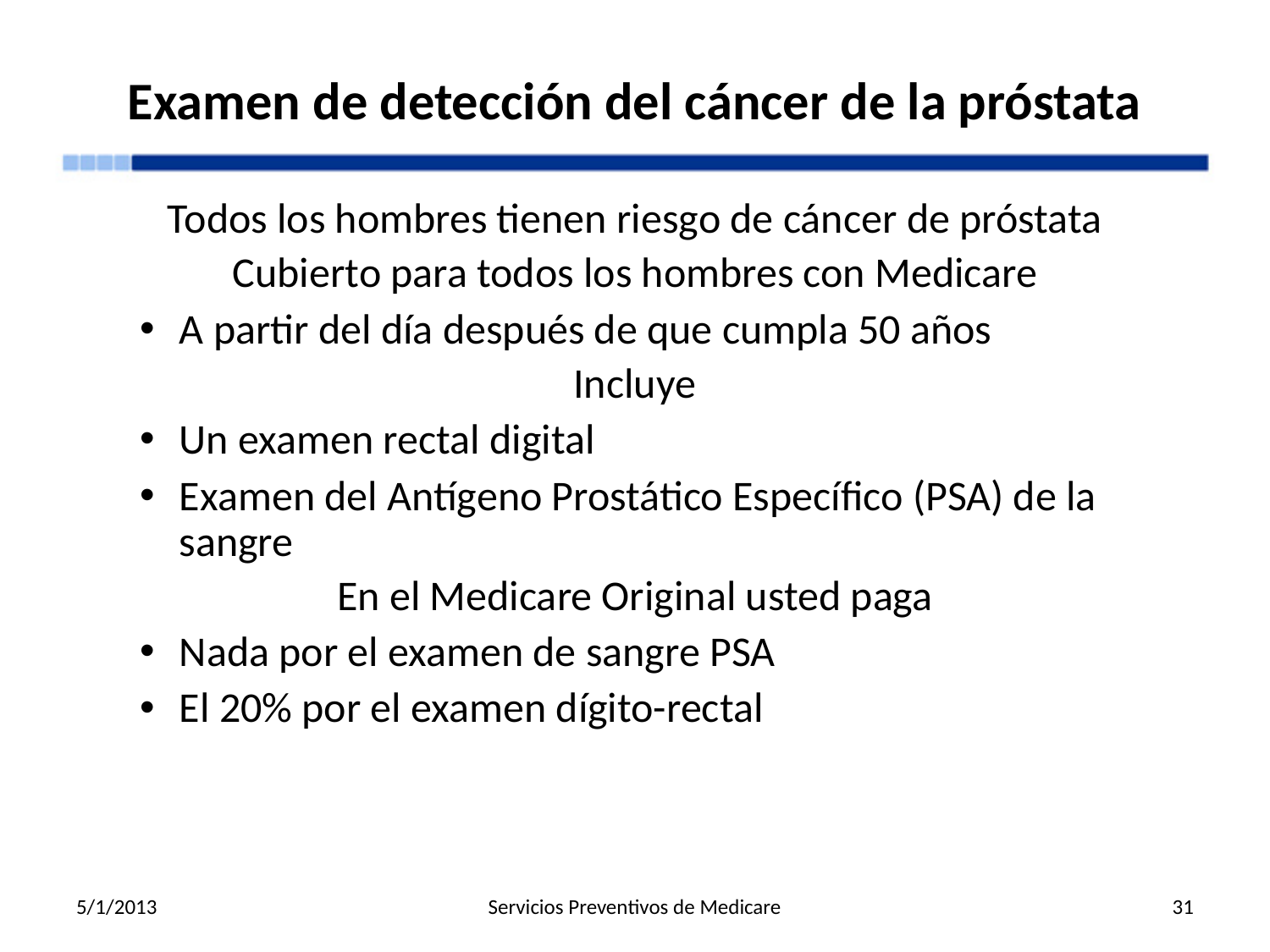

# Examen de detección del cáncer de la próstata
Todos los hombres tienen riesgo de cáncer de próstata
Cubierto para todos los hombres con Medicare
A partir del día después de que cumpla 50 años
Incluye
Un examen rectal digital
Examen del Antígeno Prostático Específico (PSA) de la sangre
En el Medicare Original usted paga
Nada por el examen de sangre PSA
El 20% por el examen dígito-rectal

5/1/2013
Servicios Preventivos de Medicare
31